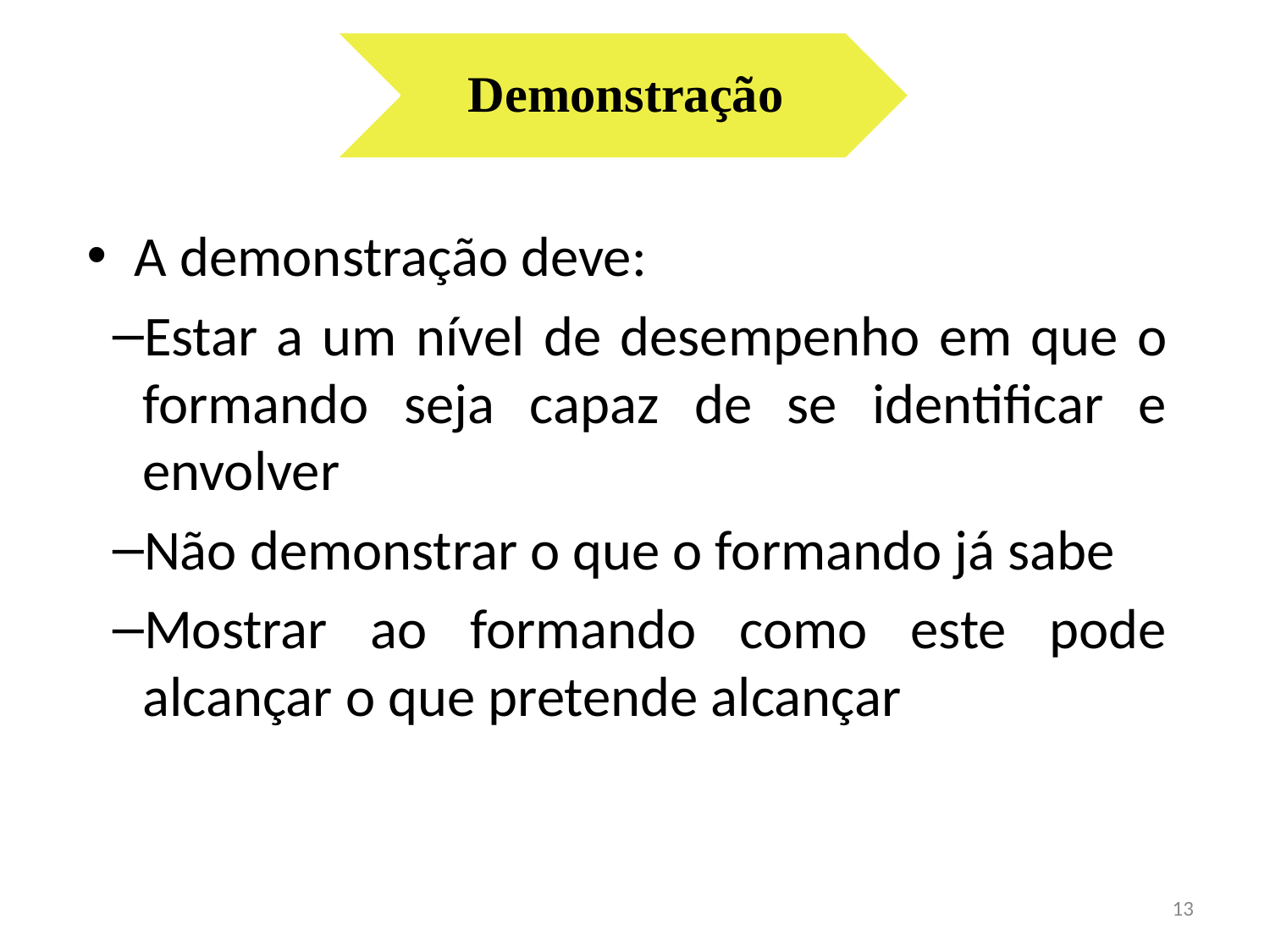

Demonstração
A demonstração deve:
Estar a um nível de desempenho em que o formando seja capaz de se identificar e envolver
Não demonstrar o que o formando já sabe
Mostrar ao formando como este pode alcançar o que pretende alcançar

13